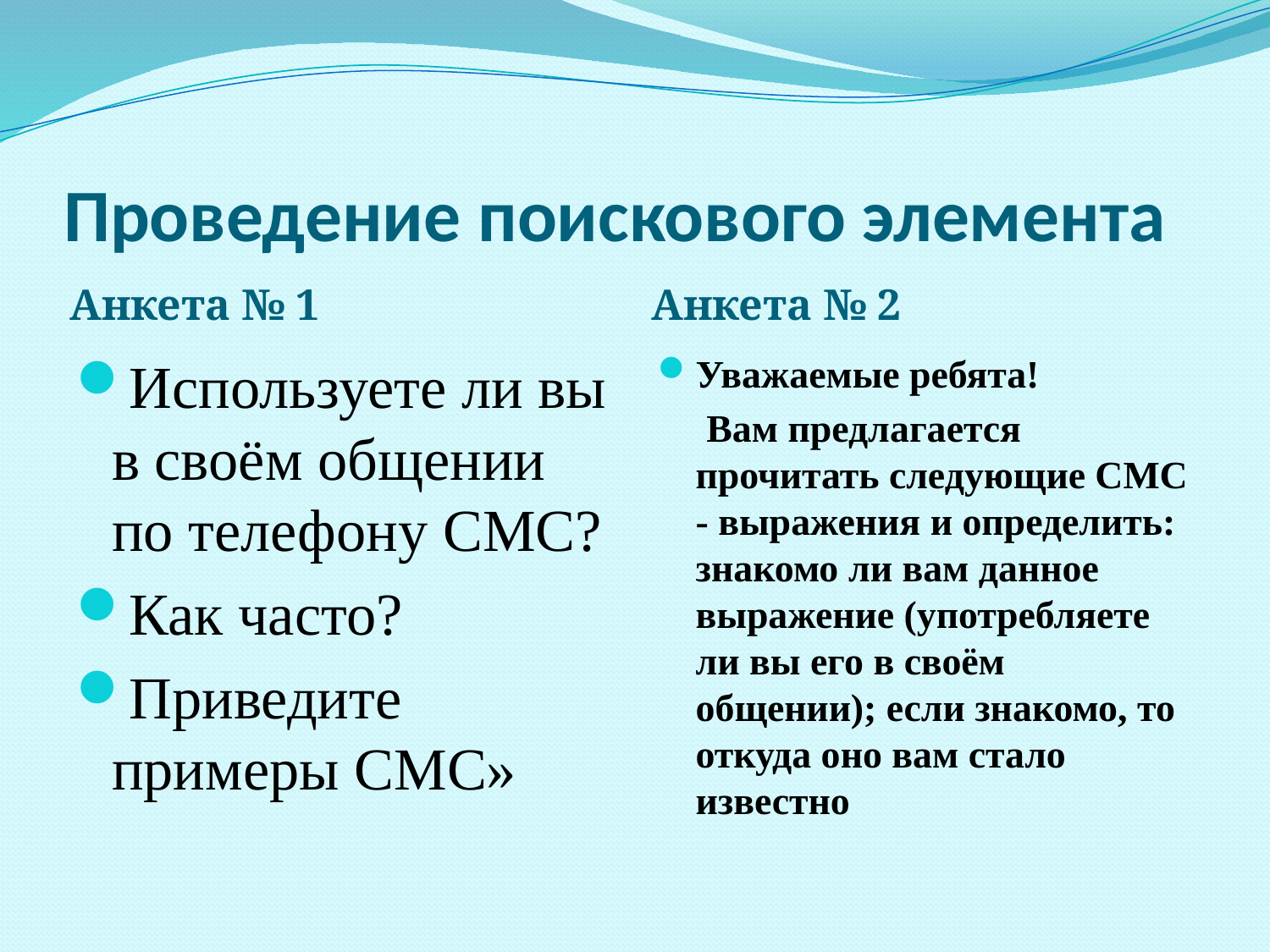

# Проведение поискового элемента
Анкета № 1
Анкета № 2
Используете ли вы в своём общении по телефону СМС?
Как часто?
Приведите примеры СМС»
Уважаемые ребята!
     Вам предлагается прочитать следующие СМС - выражения и определить: знакомо ли вам данное выражение (употребляете ли вы его в своём общении); если знакомо, то откуда оно вам стало известно